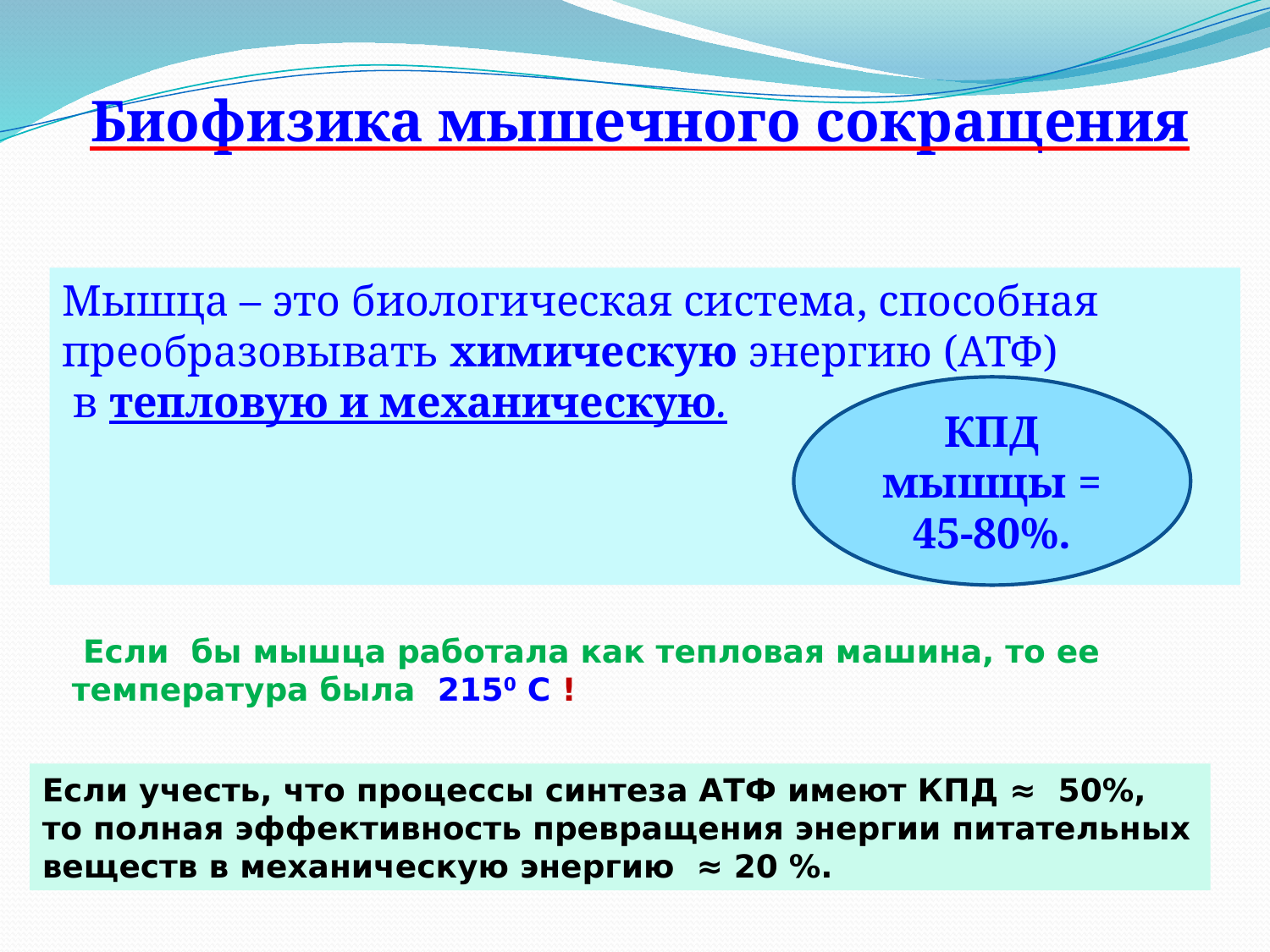

Биофизика мышечного сокращения
Мышца – это биологическая система, способная преобразовывать химическую энергию (АТФ)
 в тепловую и механическую.

КПД мышцы = 45-80%.

 Если  бы мышца работала как тепловая машина, то ее температура была  2150 С !
Если учесть, что процессы синтеза АТФ имеют КПД ≈  50%, то полная эффективность превращения энергии питательных веществ в механическую энергию  ≈ 20 %.